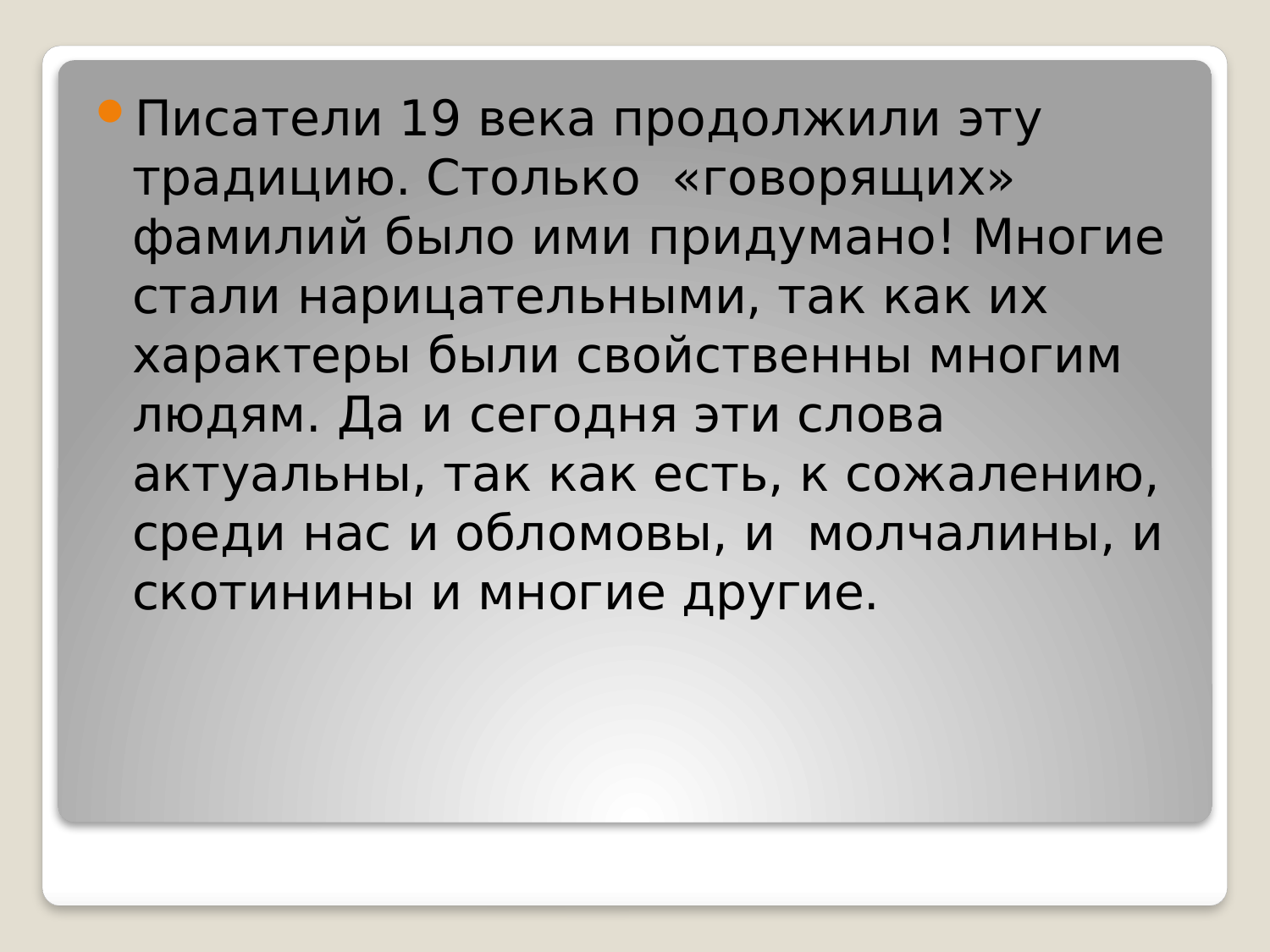

Писатели 19 века продолжили эту традицию. Столько  «говорящих» фамилий было ими придумано! Многие стали нарицательными, так как их характеры были свойственны многим людям. Да и сегодня эти слова актуальны, так как есть, к сожалению, среди нас и обломовы, и  молчалины, и скотинины и многие другие.
#